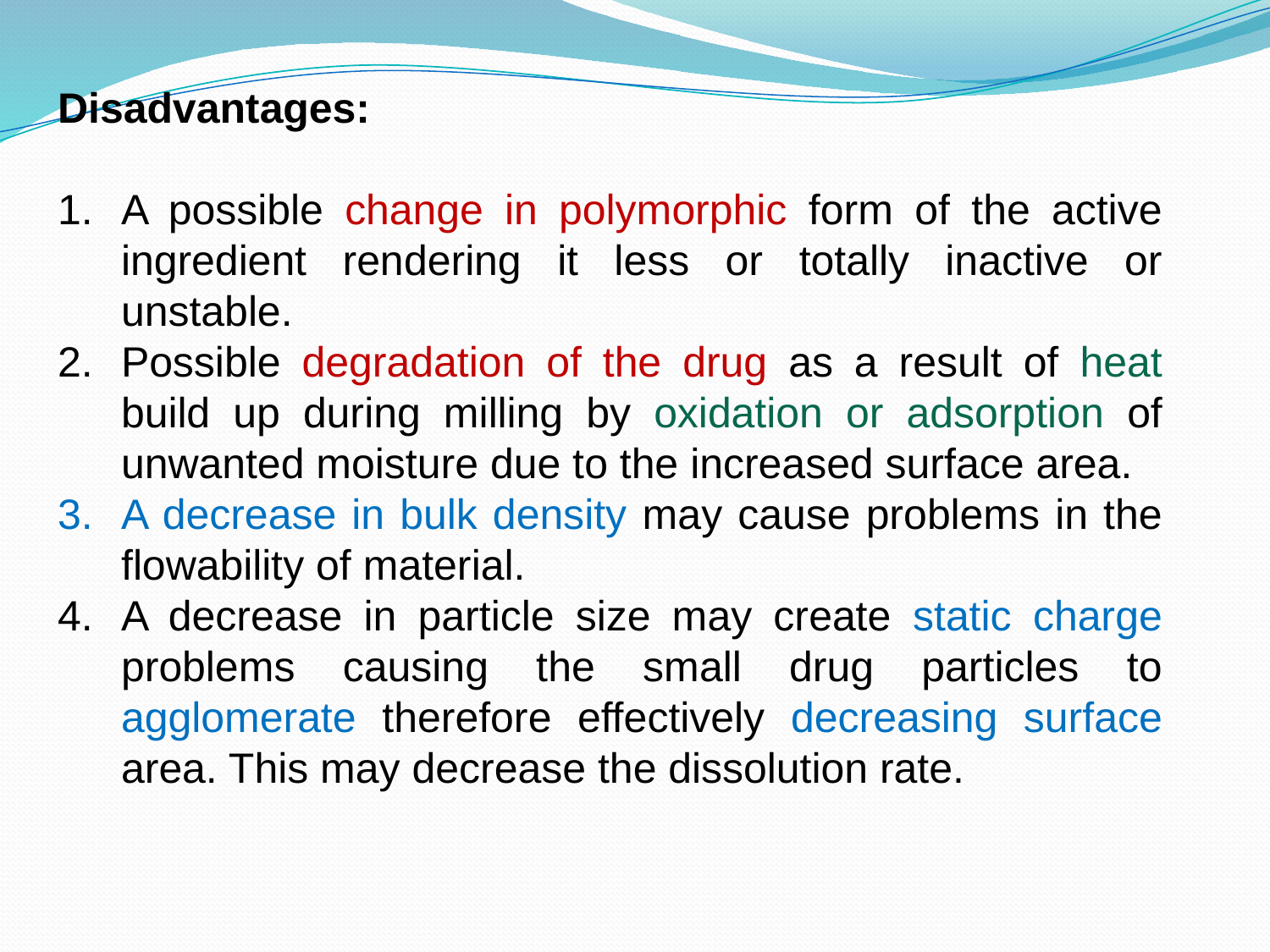

Disadvantages:

A possible change in polymorphic form of the active ingredient ren­dering it less or totally inactive or unstable.
Possible degradation of the drug as a result of heat build up during milling by oxidation or adsorption of unwanted moisture due to the increased surface area.
A decrease in bulk density may cause problems in the flowability of material.
A decrease in particle size may create static charge problems causing the small drug particles to agglomerate therefore effectively decreasing surface area. This may decrease the dissolution rate.